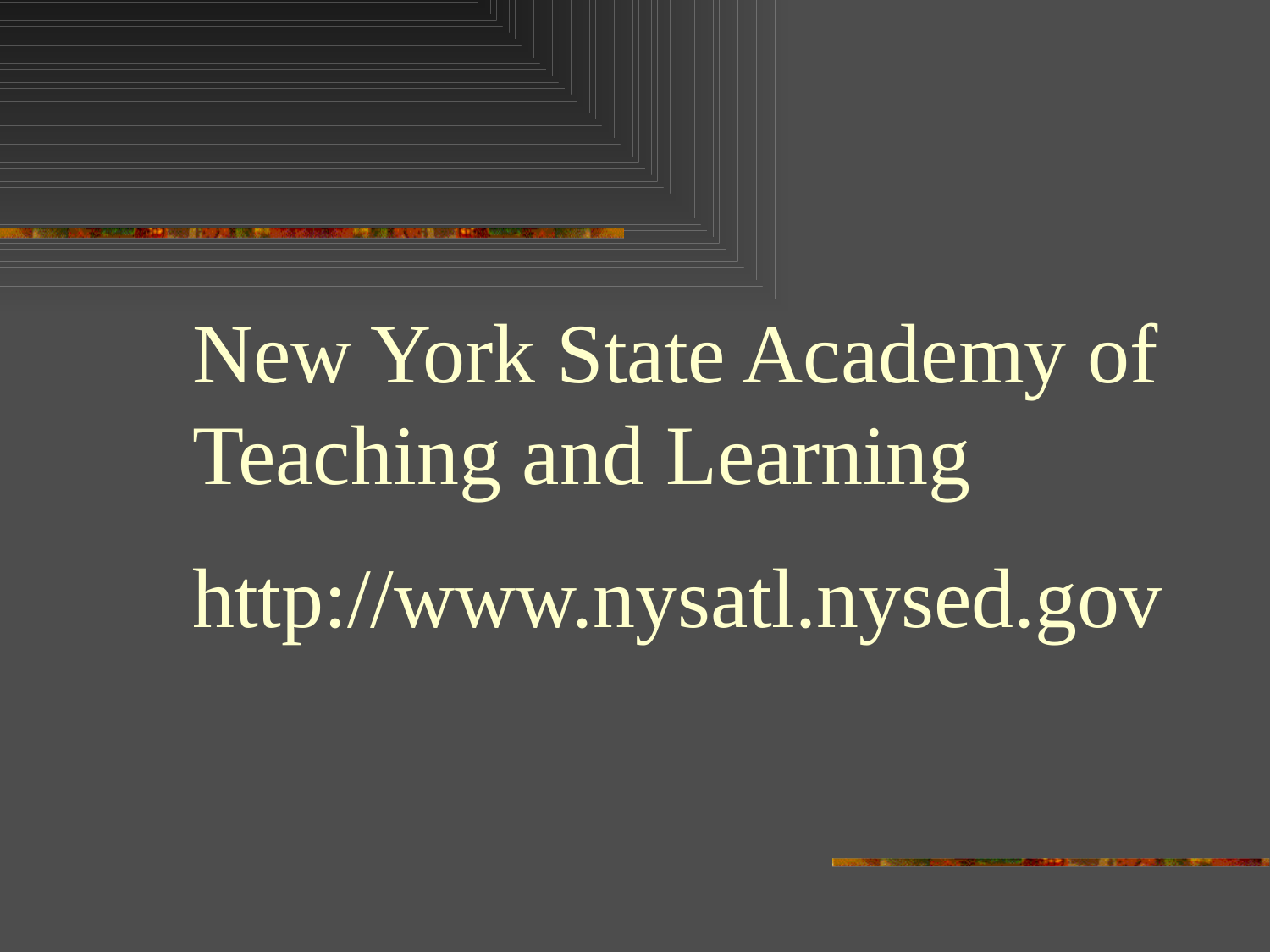

New York State Academy of Teaching and Learning
http://www.nysatl.nysed.gov